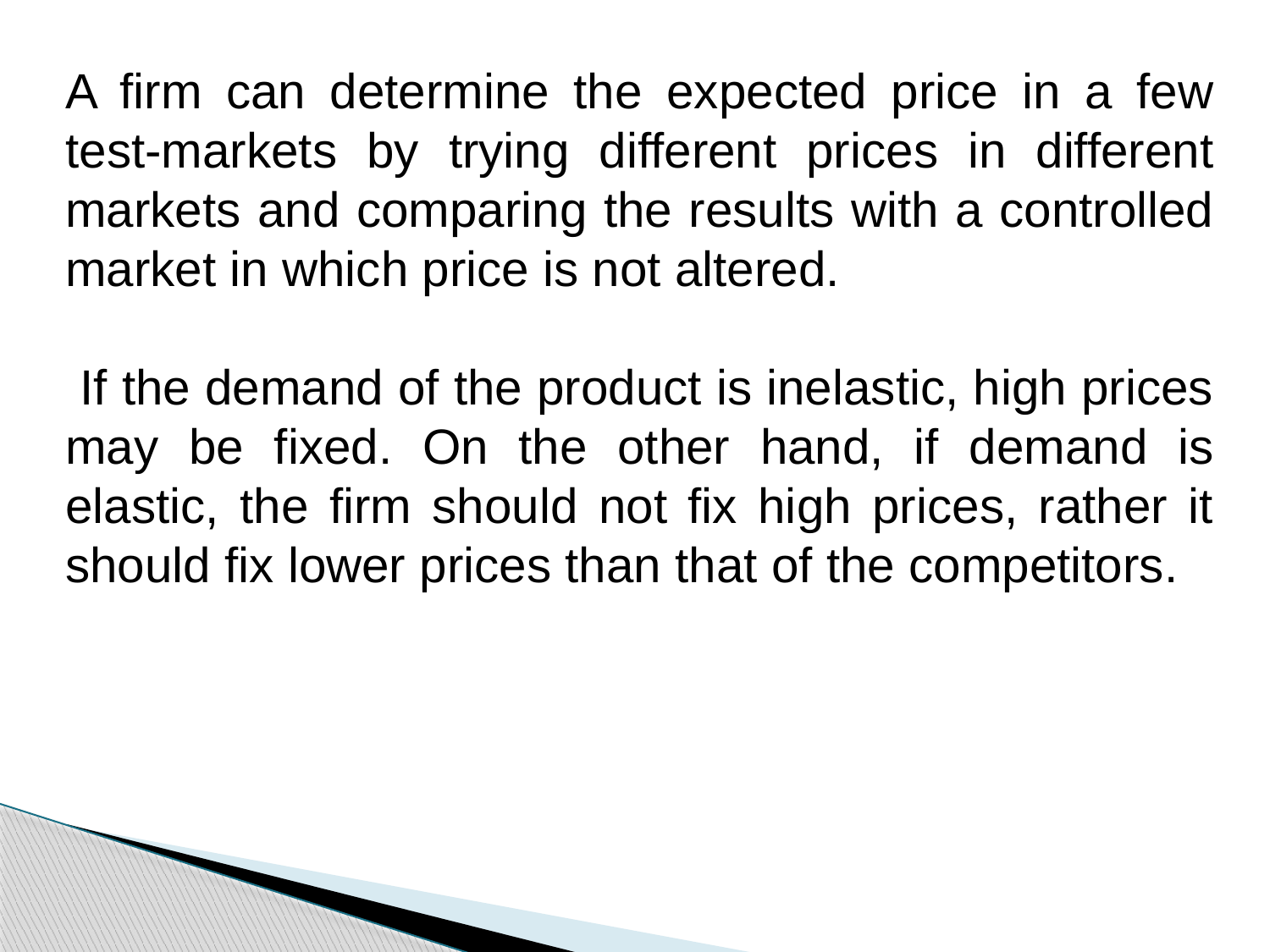

A firm can determine the expected price in a few test-markets by trying different prices in different markets and comparing the results with a controlled market in which price is not altered.

 If the demand of the product is inelastic, high prices may be fixed. On the other hand, if demand is elastic, the firm should not fix high prices, rather it should fix lower prices than that of the competitors.